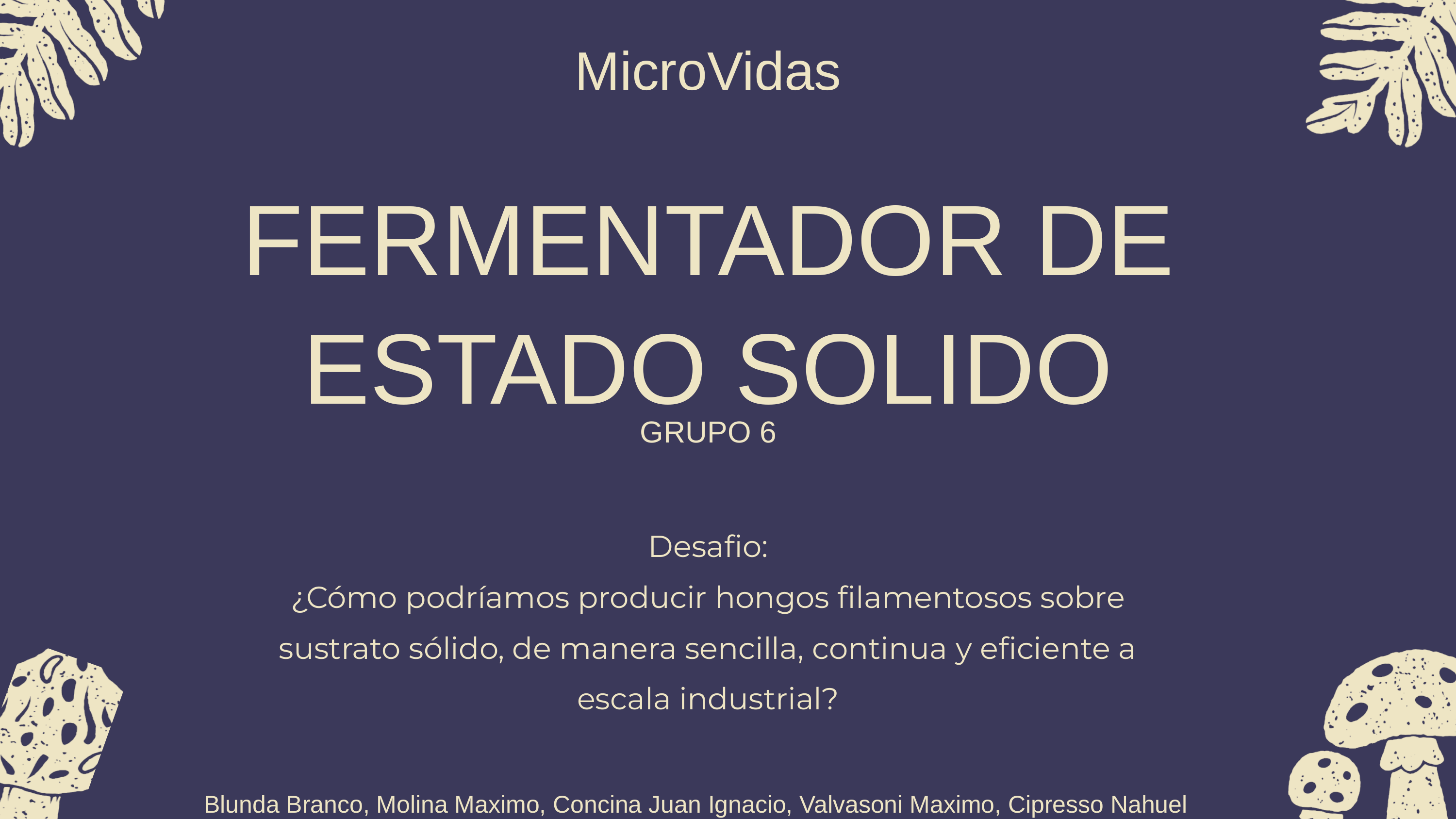

MicroVidas

FERMENTADOR DE ESTADO SOLIDO
GRUPO 6

Desafio:
¿Cómo podríamos producir hongos filamentosos sobre sustrato sólido, de manera sencilla, continua y eficiente a escala industrial?

Blunda Branco, Molina Maximo, Concina Juan Ignacio, Valvasoni Maximo, Cipresso Nahuel